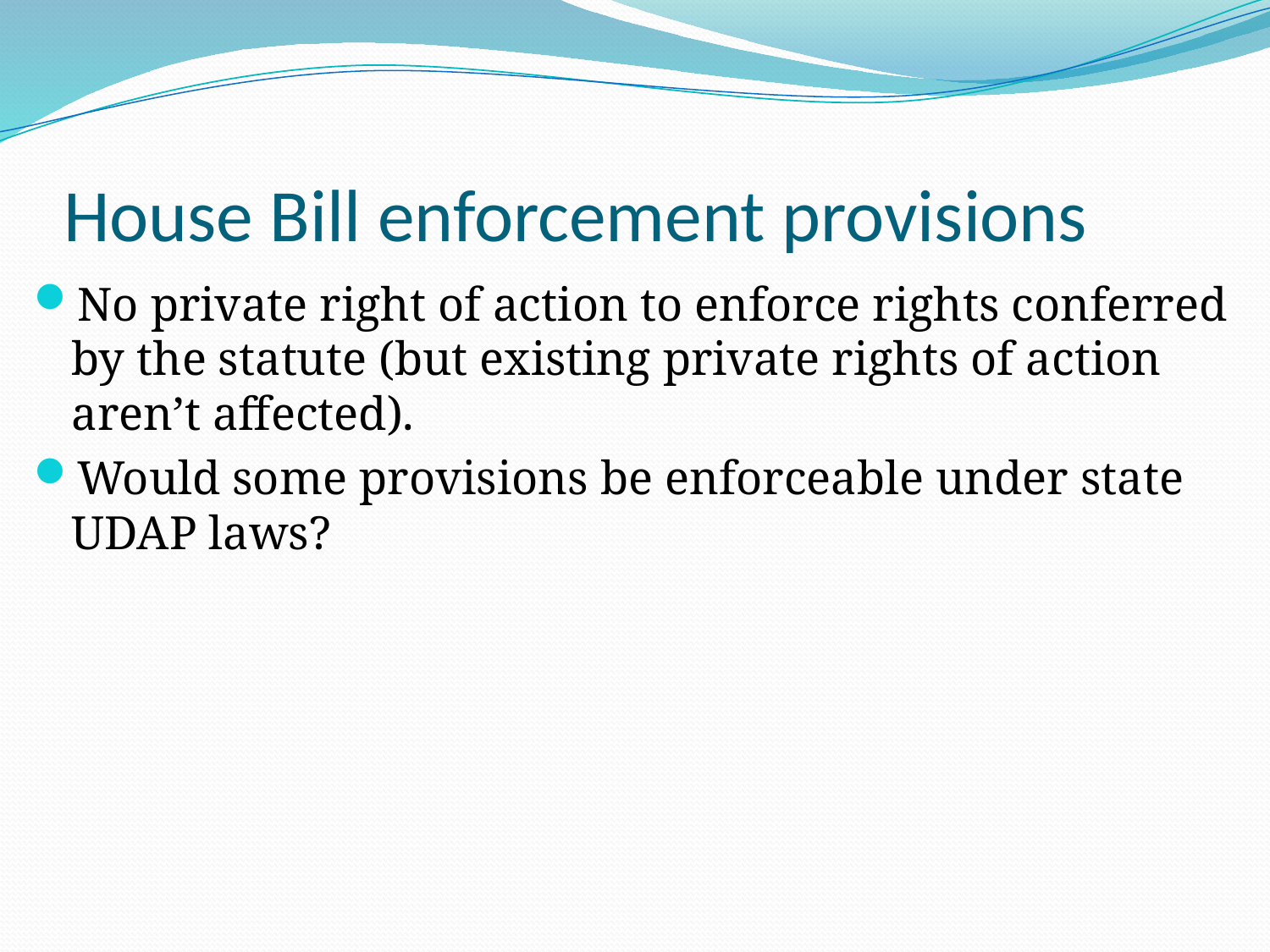

House Bill enforcement provisions
No private right of action to enforce rights conferred by the statute (but existing private rights of action aren’t affected).
Would some provisions be enforceable under state UDAP laws?